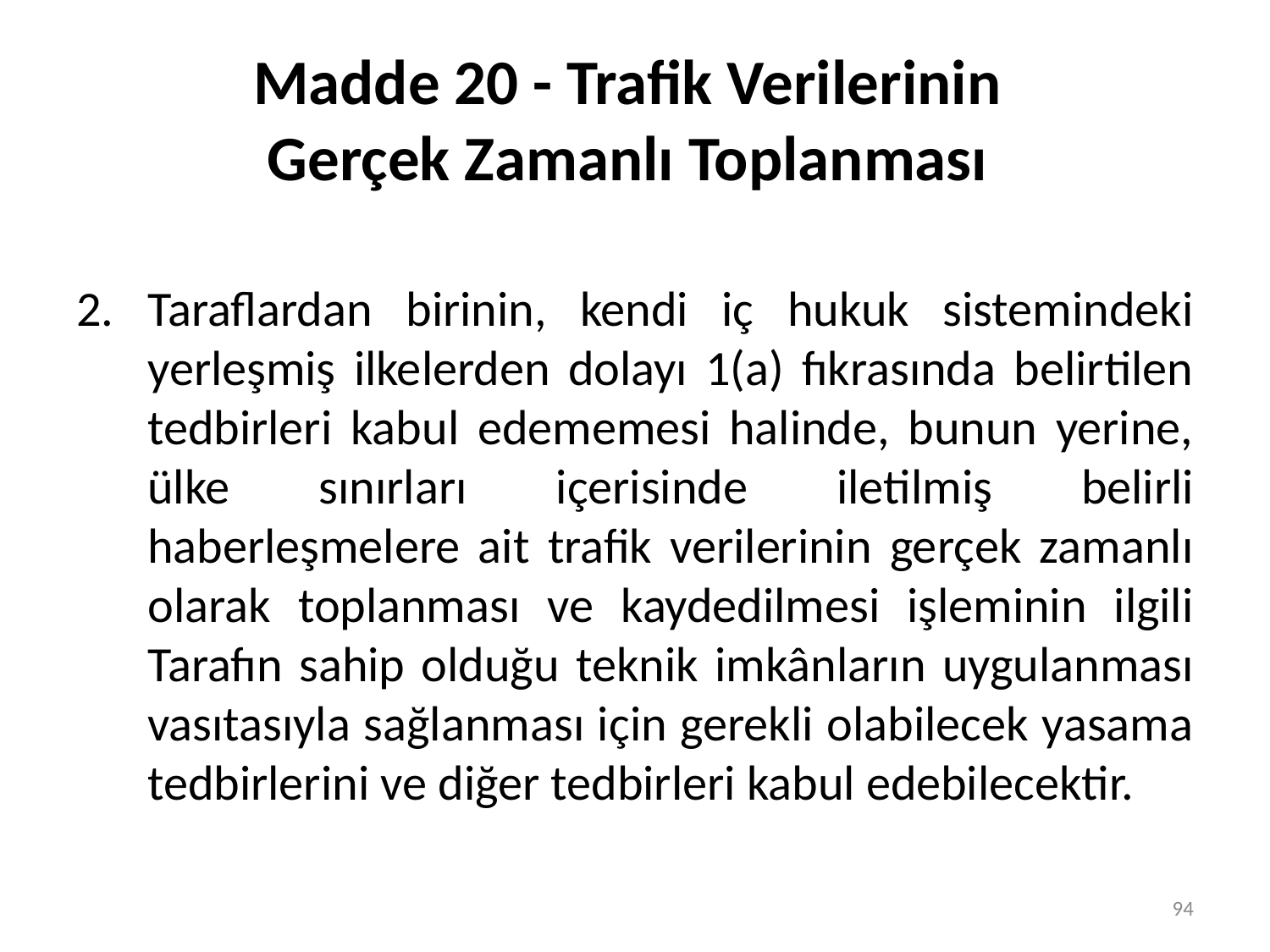

# Madde 20 - Trafik Verilerinin Gerçek Zamanlı Toplanması
Taraflardan birinin, kendi iç hukuk sistemindeki yerleşmiş ilkelerden dolayı 1(a) fıkrasında belirtilen tedbirleri kabul edememesi halinde, bunun yerine, ülke sınırları içerisinde iletilmiş belirli haberleşmelere ait trafik verilerinin gerçek zamanlı olarak toplanması ve kaydedilmesi işleminin ilgili Tarafın sahip olduğu teknik imkânların uygulanması vasıtasıyla sağlanması için gerekli olabilecek yasama tedbirlerini ve diğer tedbirleri kabul edebilecektir.
94